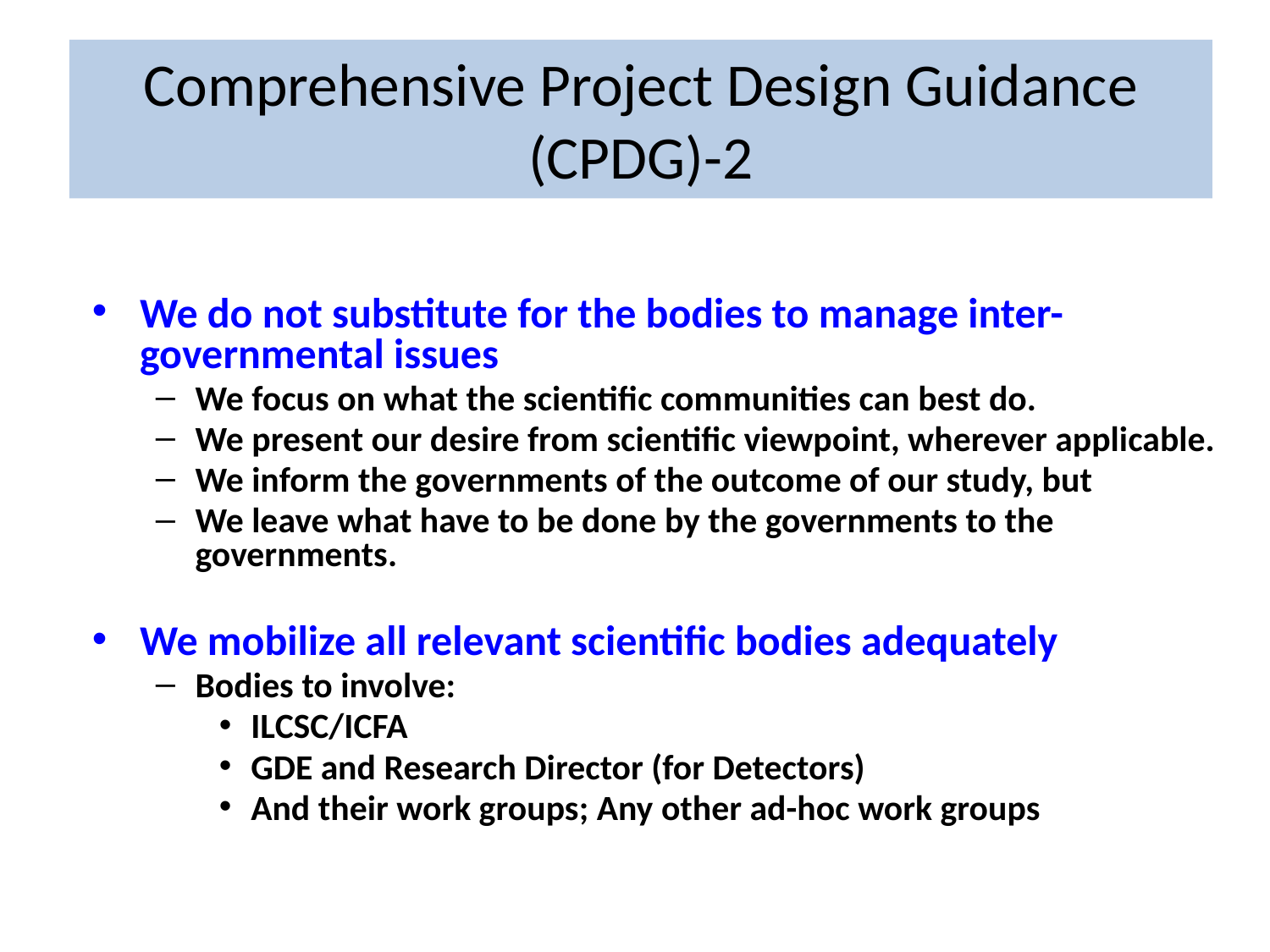

Comprehensive Project Design Guidance (CPDG)-2

We do not substitute for the bodies to manage inter-governmental issues
We focus on what the scientific communities can best do.
We present our desire from scientific viewpoint, wherever applicable.
We inform the governments of the outcome of our study, but
We leave what have to be done by the governments to the governments.

We mobilize all relevant scientific bodies adequately
Bodies to involve:
ILCSC/ICFA
GDE and Research Director (for Detectors)
And their work groups; Any other ad-hoc work groups